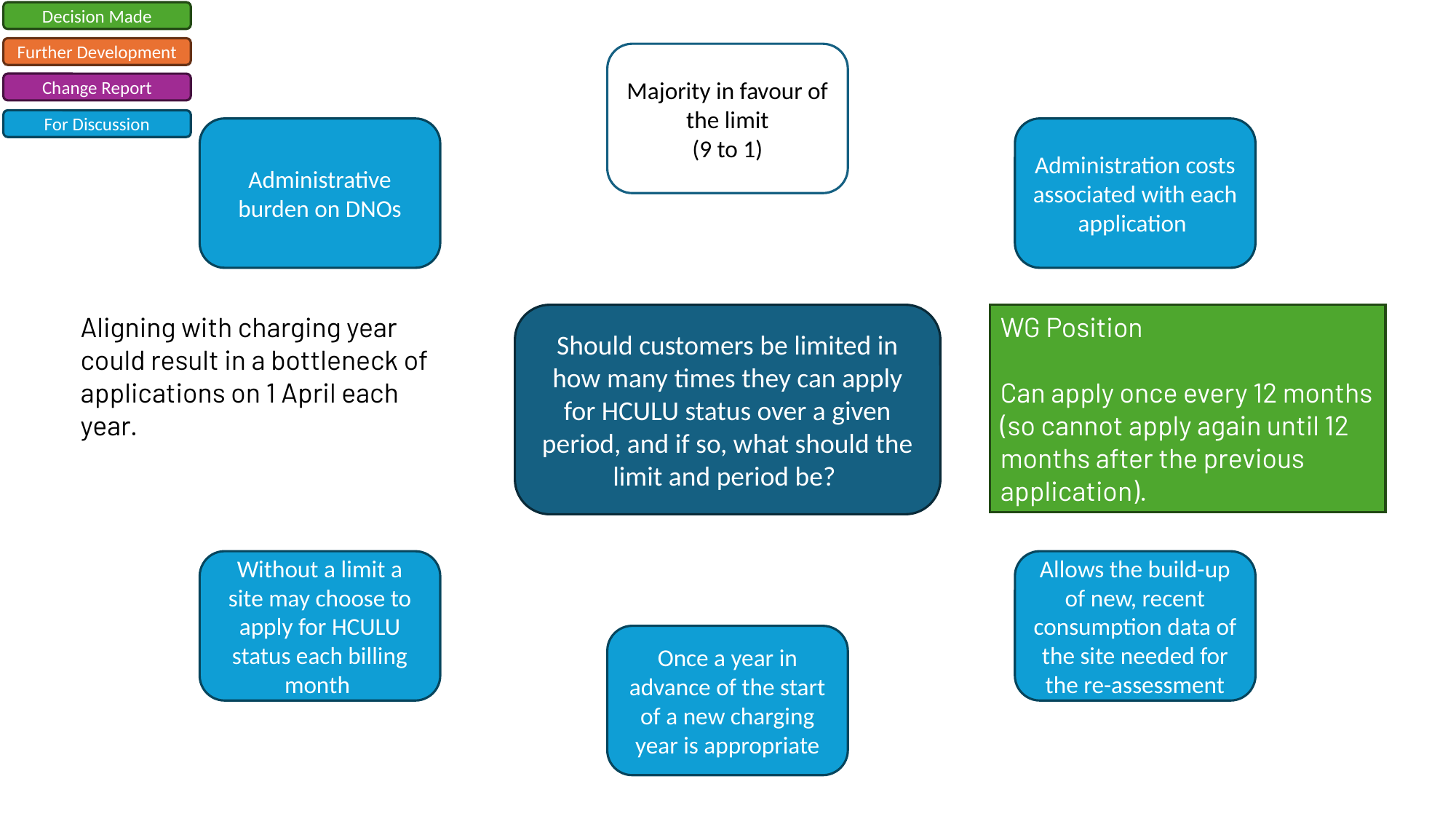

Decision Made
Further Development
Majority in favour of the limit
(9 to 1)
Change Report
For Discussion
Administrative burden on DNOs
Administration costs associated with each application
Aligning with charging year could result in a bottleneck of applications on 1 April each year.
Should customers be limited in how many times they can apply for HCULU status over a given period, and if so, what should the limit and period be?
WG Position

Can apply once every 12 months (so cannot apply again until 12 months after the previous application).
Without a limit a site may choose to apply for HCULU status each billing month
Allows the build-up of new, recent consumption data of the site needed for the re-assessment
Once a year in advance of the start of a new charging year is appropriate